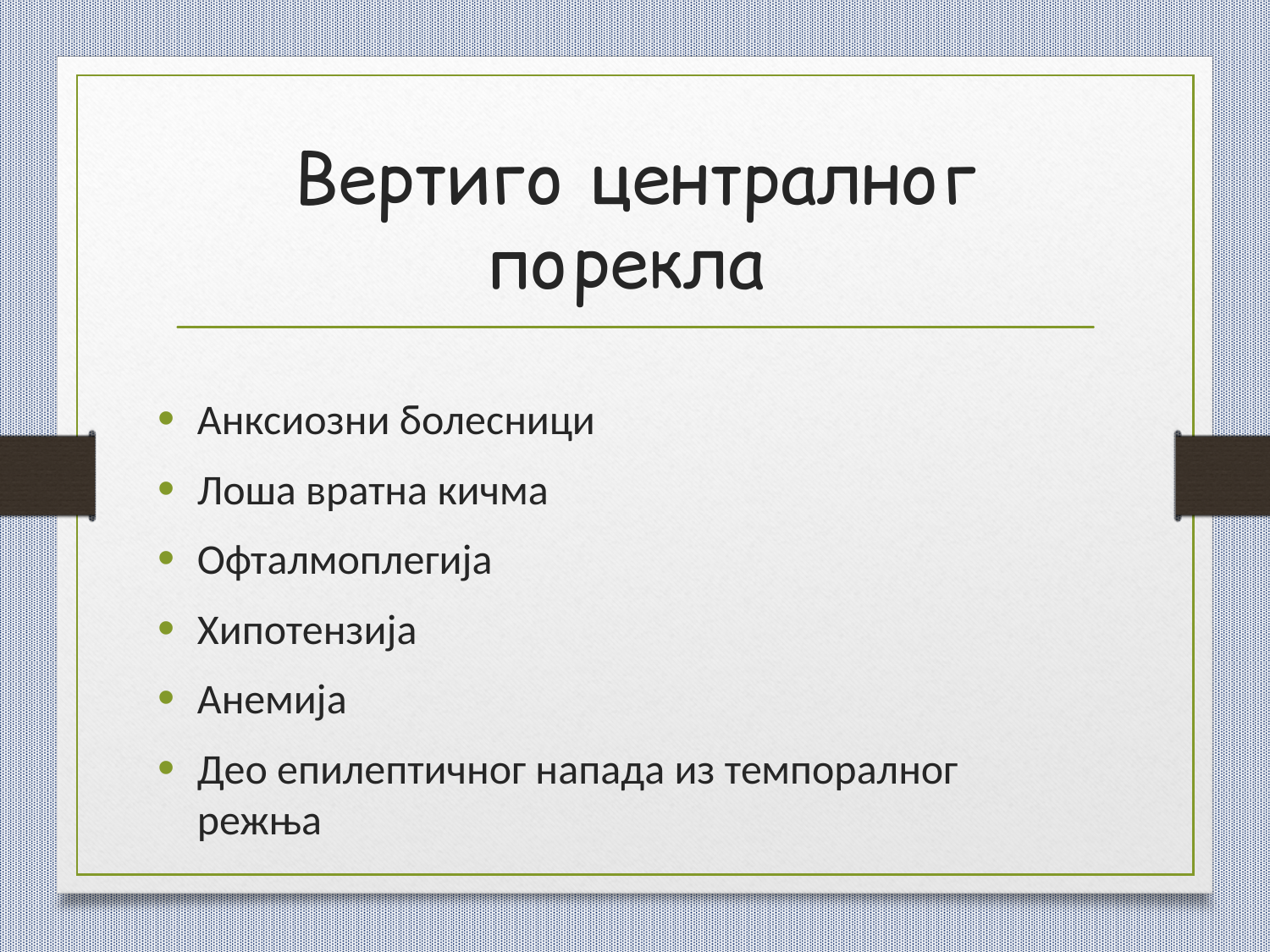

# Вертиго централног порекла
Анксиозни болесници
Лоша вратна кичма
Офталмоплегија
Хипотензија
Анемија
Део епилептичног напада из темпоралног режња